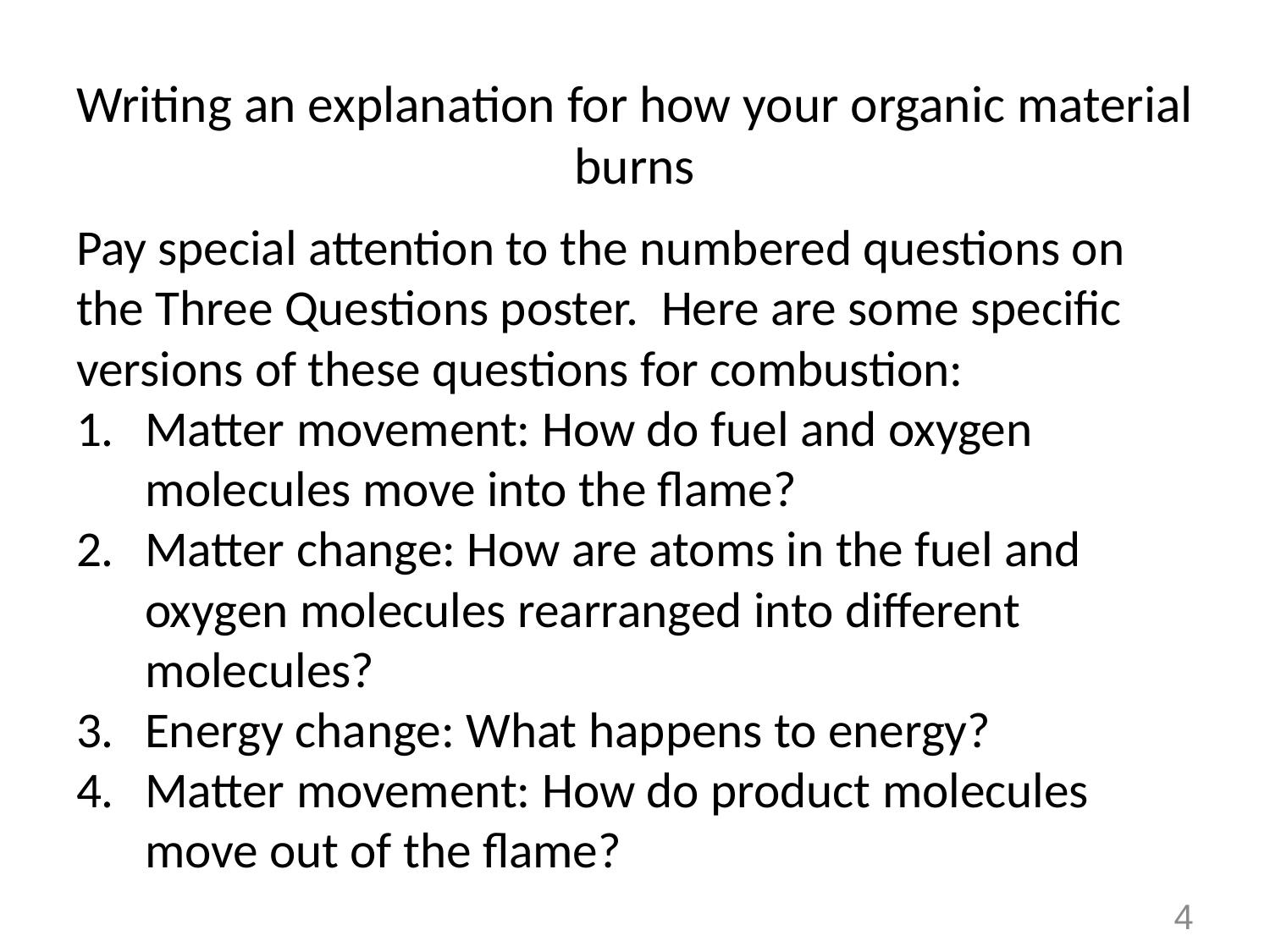

# Writing an explanation for how your organic material burns
Pay special attention to the numbered questions on the Three Questions poster.  Here are some specific versions of these questions for combustion:
Matter movement: How do fuel and oxygen molecules move into the flame?
Matter change: How are atoms in the fuel and oxygen molecules rearranged into different molecules?
Energy change: What happens to energy?
Matter movement: How do product molecules move out of the flame?
4